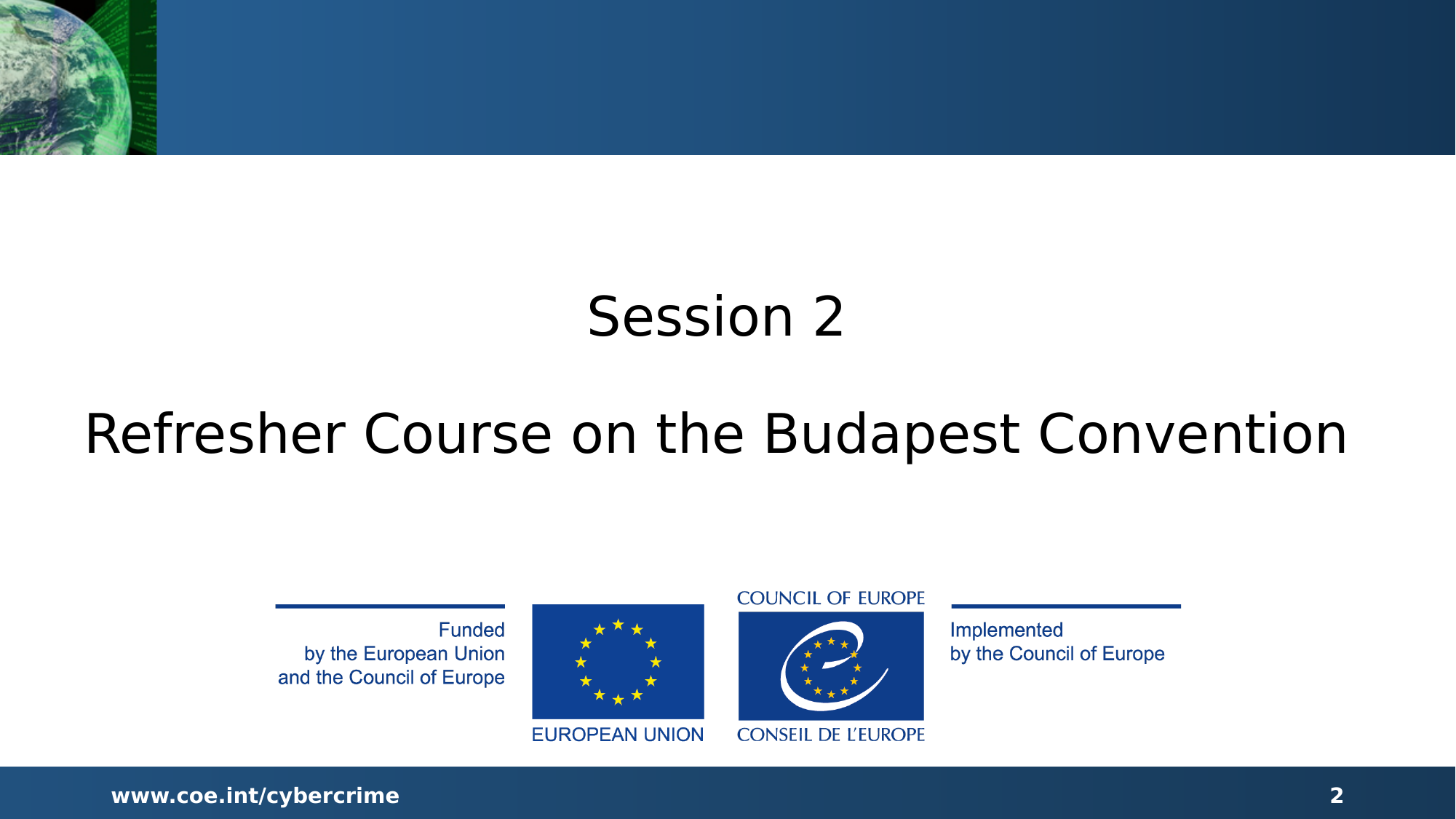

# Session 2 Refresher Course on the Budapest Convention
2
www.coe.int/cybercrime